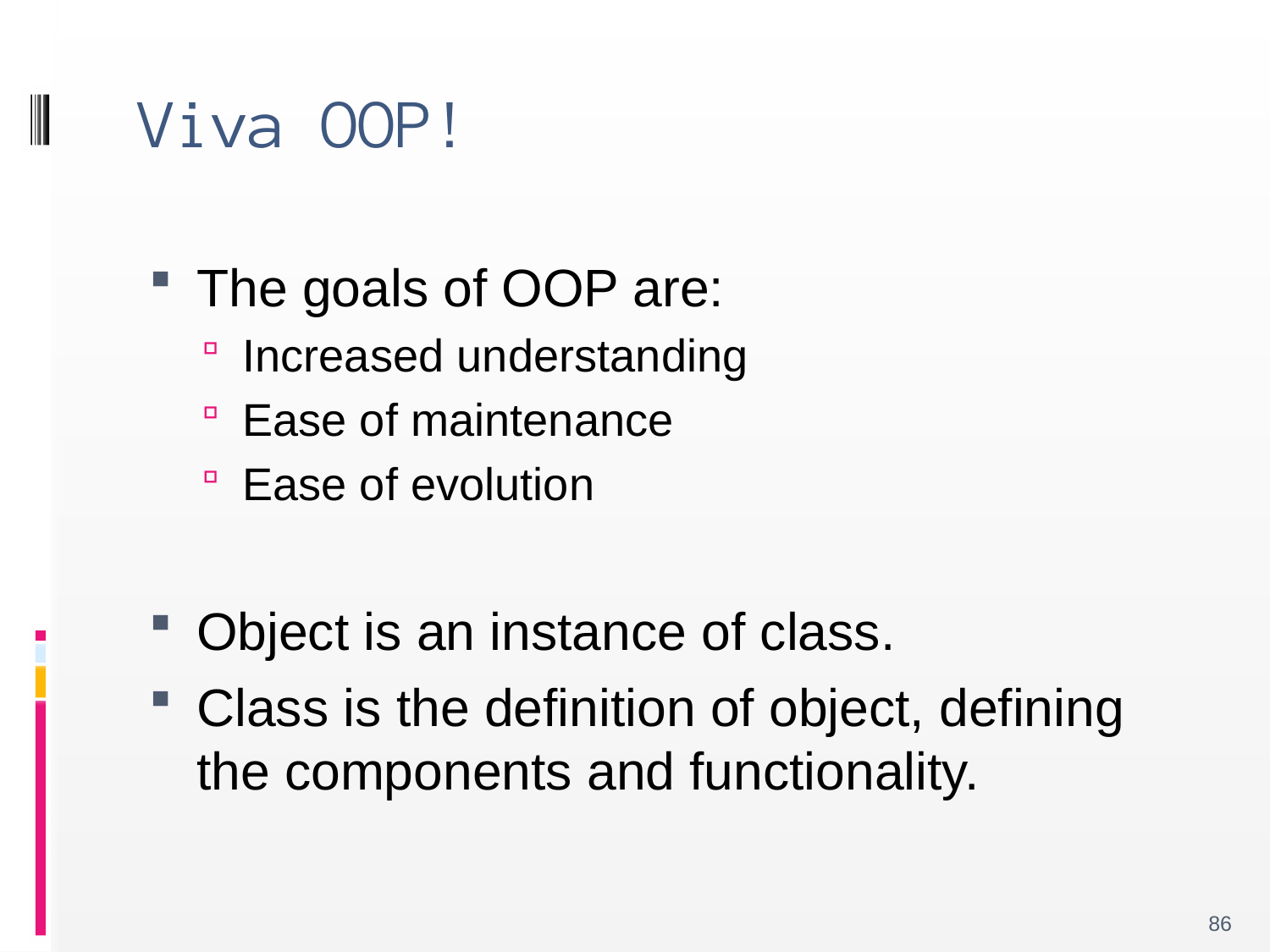

# Viva OOP!
The goals of OOP are:
Increased understanding
Ease of maintenance
Ease of evolution

Object is an instance of class.
Class is the definition of object, defining the components and functionality.
86